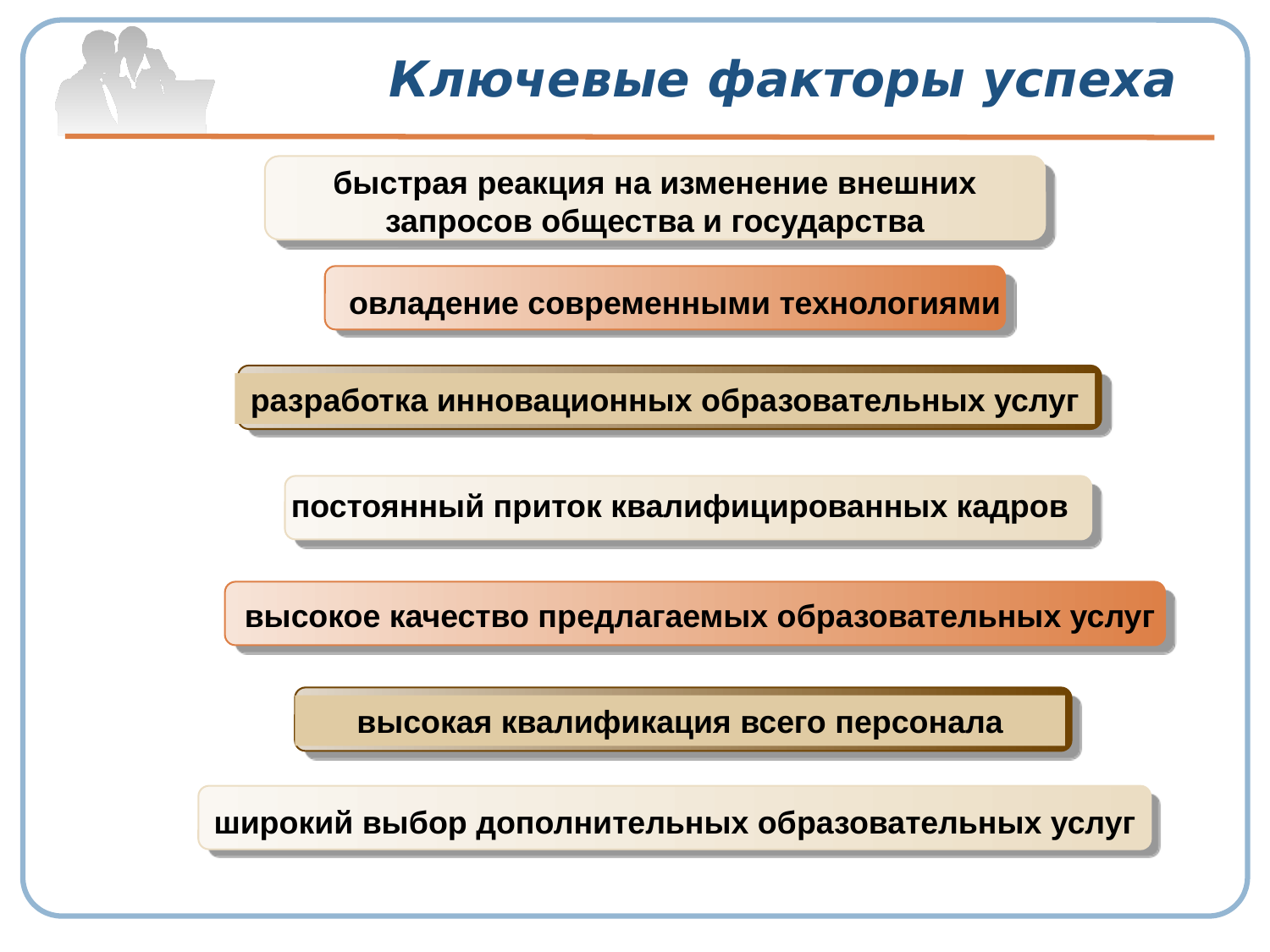

# Ключевые факторы успеха

быстрая реакция на изменение внешних запросов общества и государства

овладение современными технологиями

разработка инновационных образовательных услуг

постоянный приток квалифицированных кадров

высокое качество предлагаемых образовательных услуг

высокая квалификация всего персонала

широкий выбор дополнительных образовательных услуг